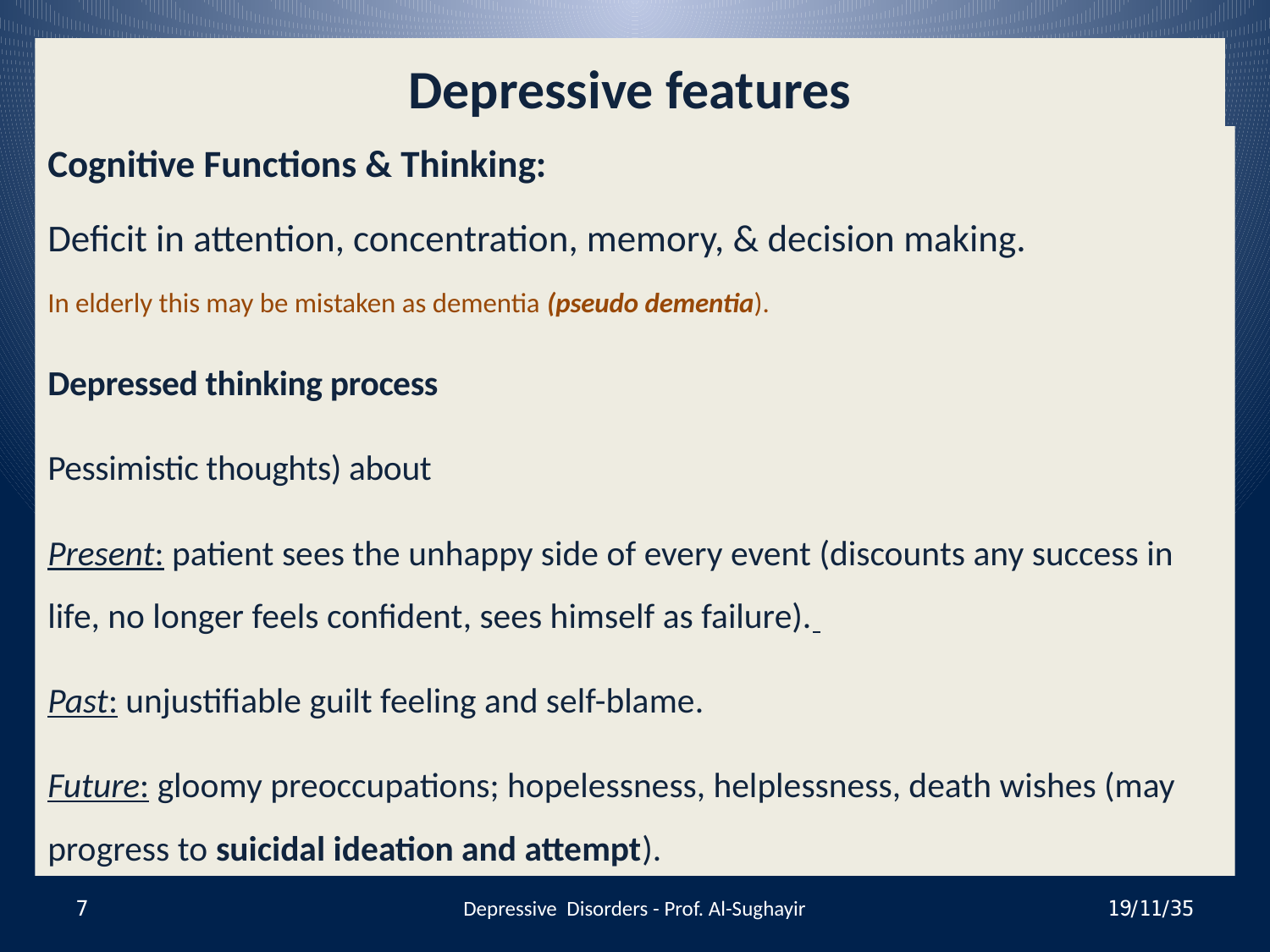

# Depressive features
Cognitive Functions & Thinking:
Deficit in attention, concentration, memory, & decision making.
In elderly this may be mistaken as dementia (pseudo dementia).
Depressed thinking process
Pessimistic thoughts) about
Present: patient sees the unhappy side of every event (discounts any success in life, no longer feels confident, sees himself as failure).
Past: unjustifiable guilt feeling and self-blame.
Future: gloomy preoccupations; hopelessness, helplessness, death wishes (may progress to suicidal ideation and attempt).

7
Depressive  Disorders - Prof. Al-Sughayir
19/11/35